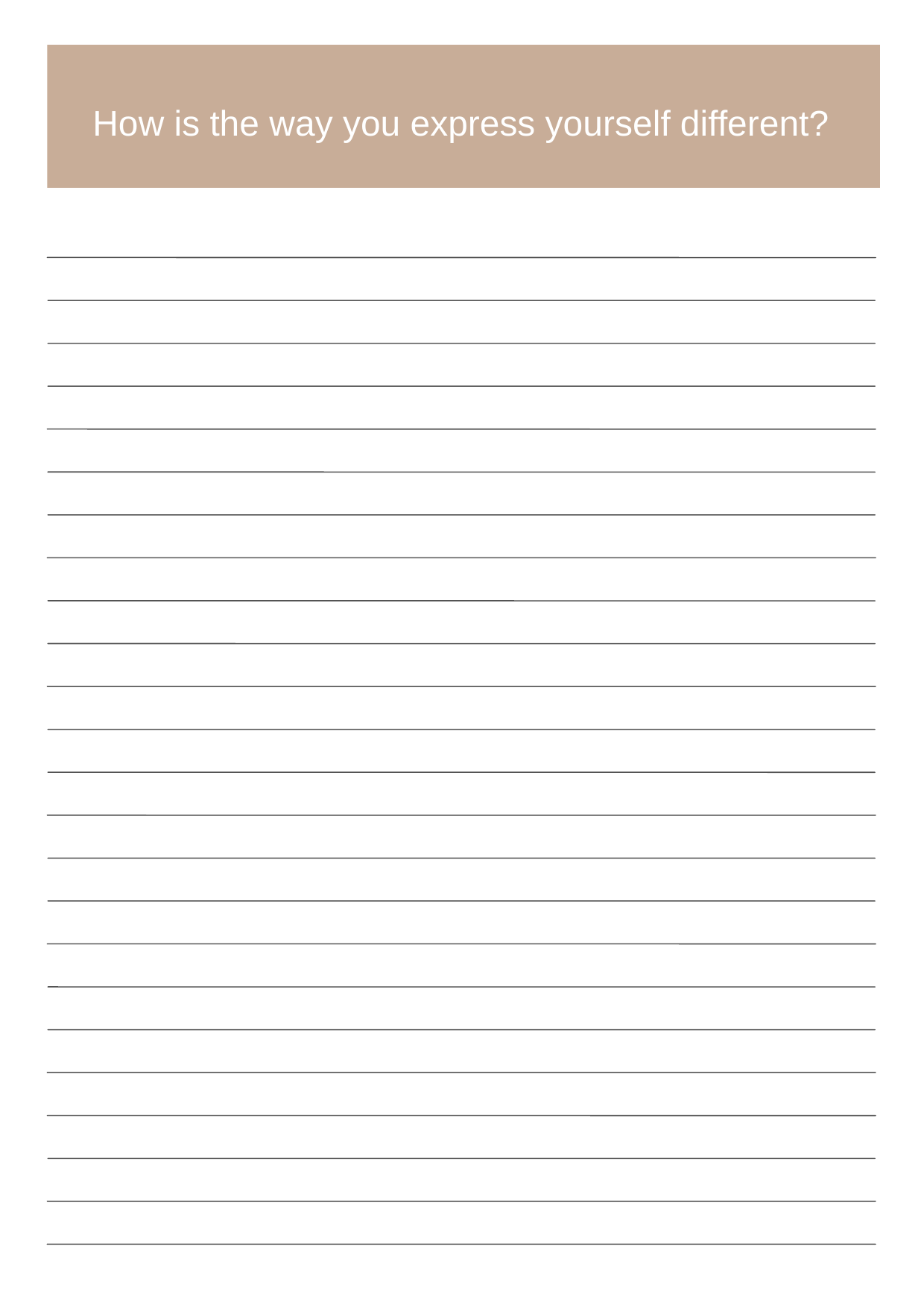

How is the way you express yourself different?